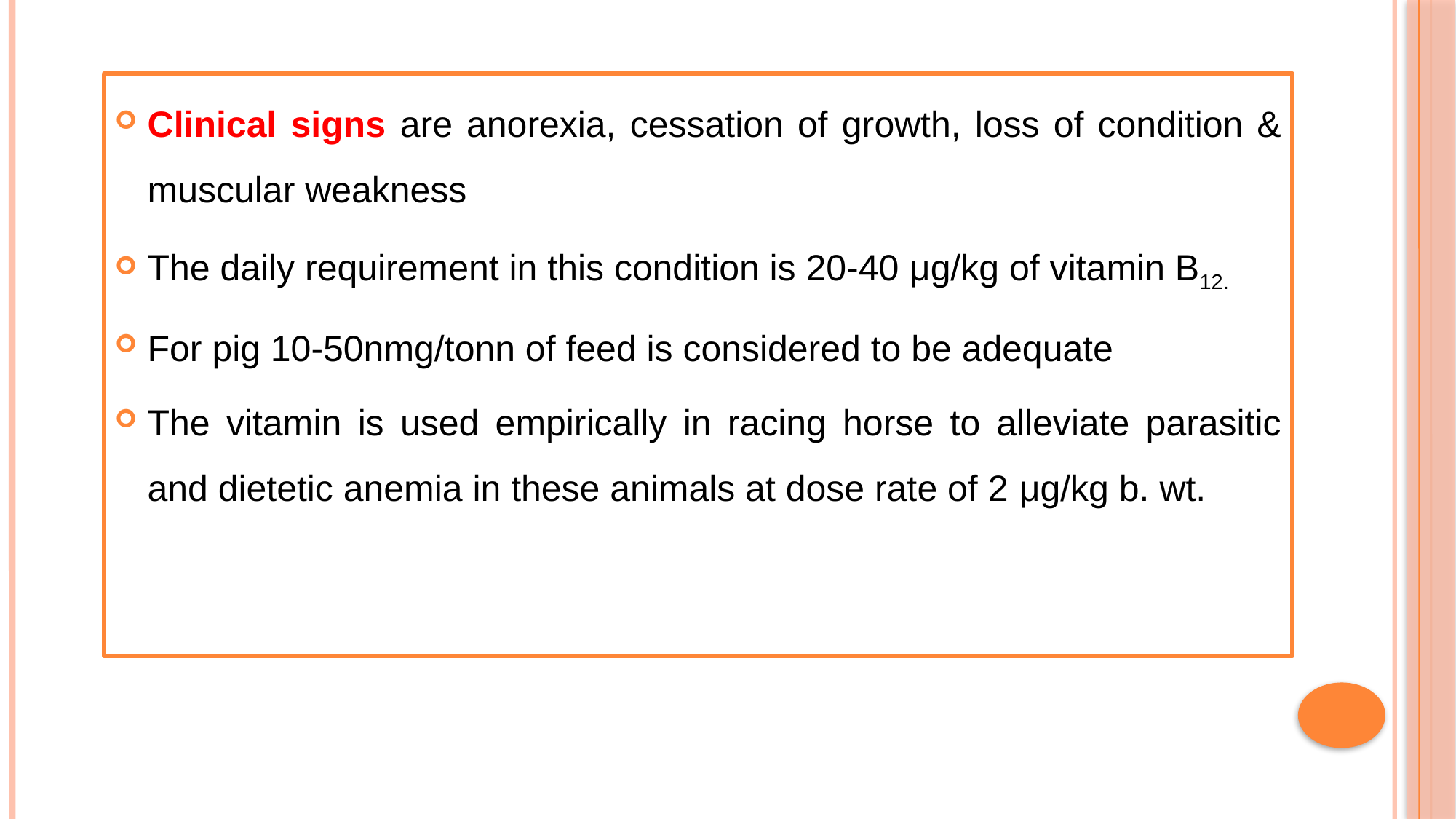

Clinical signs are anorexia, cessation of growth, loss of condition & muscular weakness
The daily requirement in this condition is 20-40 μg/kg of vitamin B12.
For pig 10-50nmg/tonn of feed is considered to be adequate
The vitamin is used empirically in racing horse to alleviate parasitic and dietetic anemia in these animals at dose rate of 2 μg/kg b. wt.